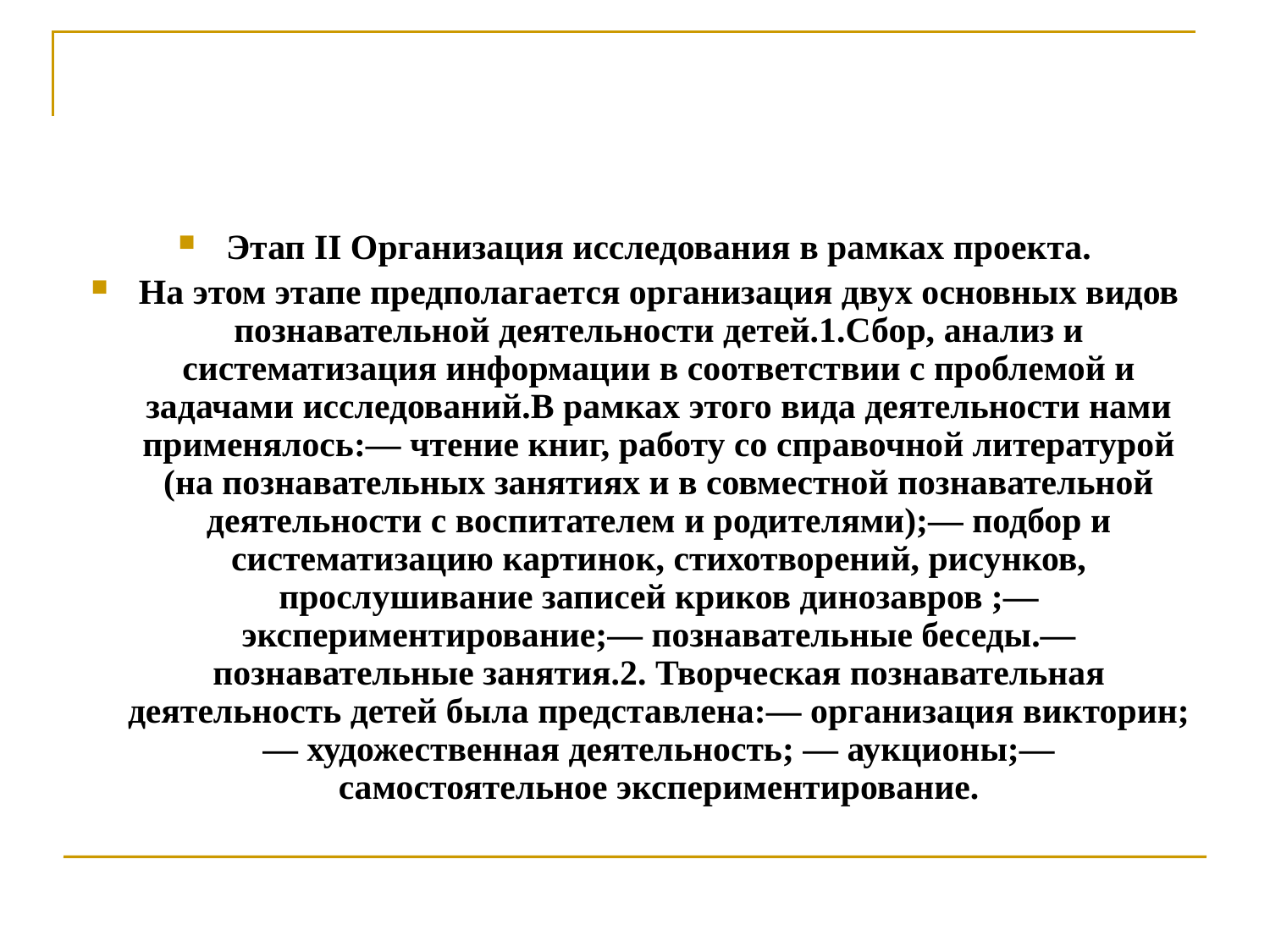

Этап II Организация исследования в рамках проекта.
На этом этапе предполагается организация двух основных видов познавательной деятельности детей.1.Сбор, анализ и систематизация информации в соответствии с проблемой и задачами исследований.В рамках этого вида деятельности нами применялось:— чтение книг, работу со справочной литературой (на познавательных занятиях и в совместной познавательной деятельности с воспитателем и родителями);— подбор и систематизацию картинок, стихотворений, рисунков, прослушивание записей криков динозавров ;— экспериментирование;— познавательные беседы.— познавательные занятия.2. Творческая познавательная деятельность детей была представлена:— организация викторин;— художественная деятельность; — аукционы;— самостоятельное экспериментирование.